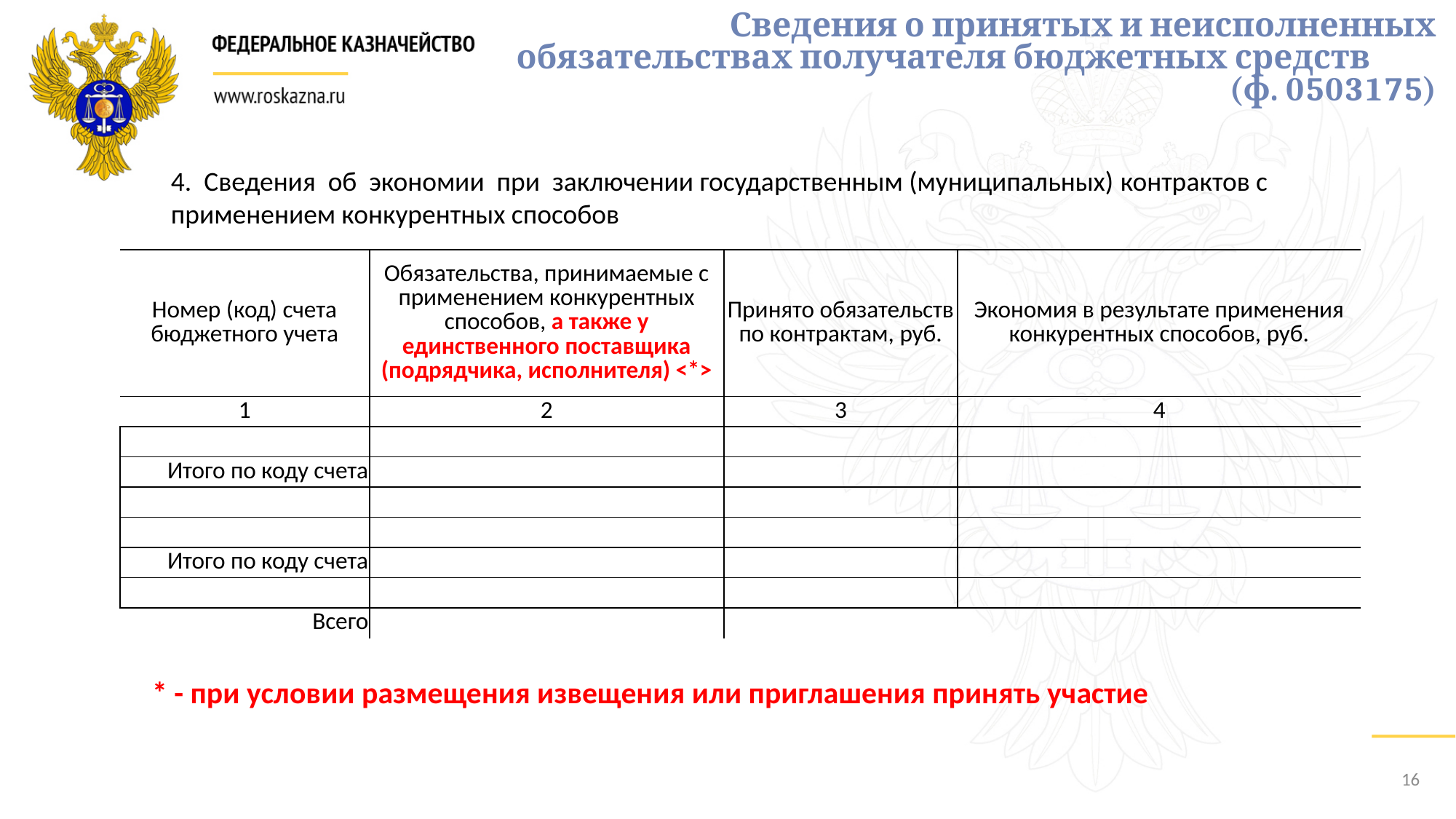

Сведения о принятых и неисполненных
           обязательствах получателя бюджетных средств                        (ф. 0503175)
4.  Сведения  об  экономии  при  заключении государственным (муниципальных) контрактов с применением конкурентных способов

| Номер (код) счета бюджетного учета | Обязательства, принимаемые с применением конкурентных способов, а также у единственного поставщика (подрядчика, исполнителя) <\*> | Принято обязательств по контрактам, руб. | Экономия в результате применения конкурентных способов, руб. |
| --- | --- | --- | --- |
| 1 | 2 | 3 | 4 |
|  |  |  |  |
| Итого по коду счета |  |  |  |
|  |  |  |  |
|  |  |  |  |
| Итого по коду счета |  |  |  |
|  |  |  |  |
| Всего |  |  |  |
 * - при условии размещения извещения или приглашения принять участие
16